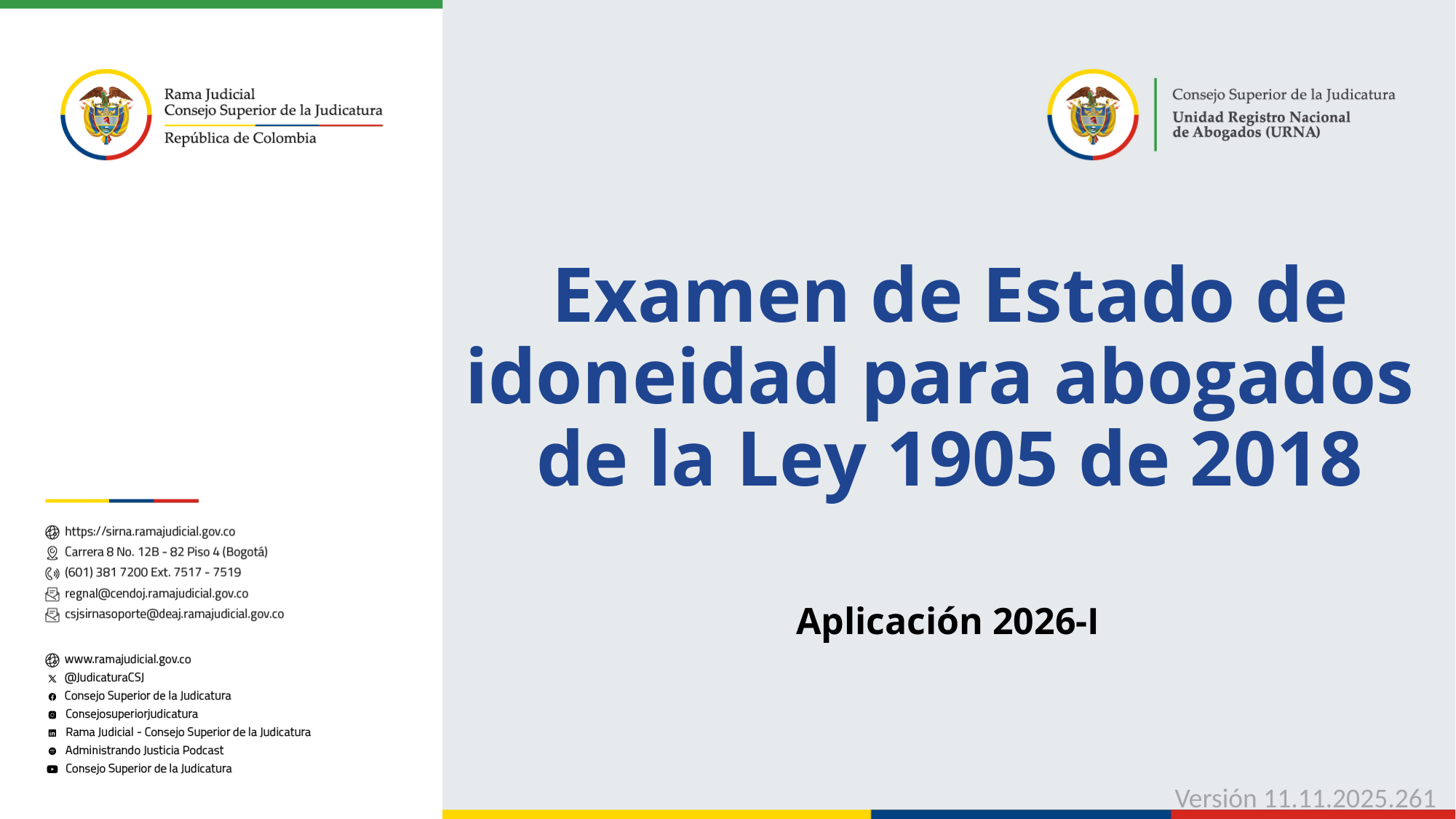

# Examen de Estado ​de idoneidad para abogados​ de la ​Ley 1905 de 2018​
Aplicación 2026-I
Versión 11.11.2025.261